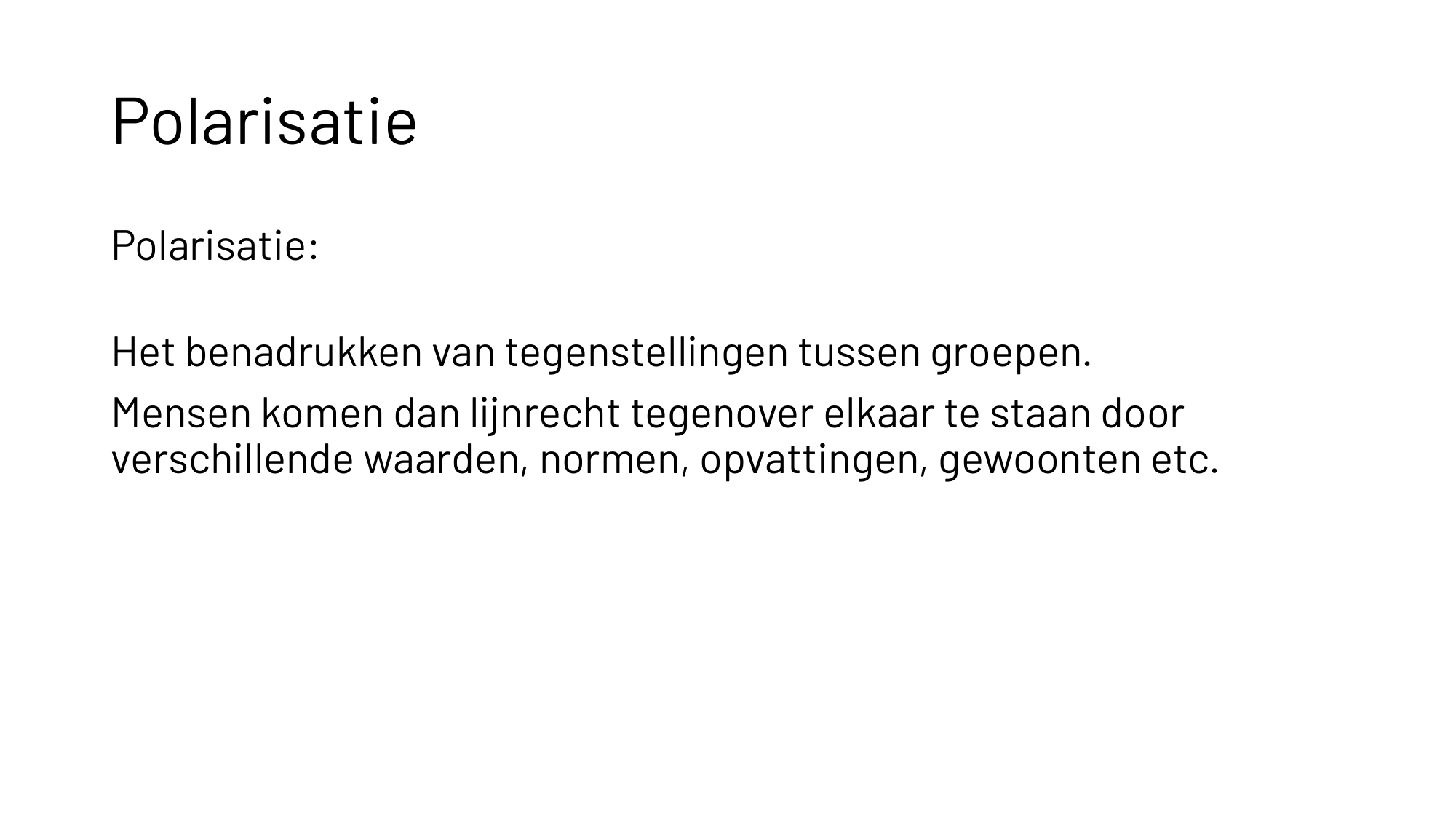

# Polarisatie
Polarisatie:
Het benadrukken van tegenstellingen tussen groepen.
Mensen komen dan lijnrecht tegenover elkaar te staan door verschillende waarden, normen, opvattingen, gewoonten etc.